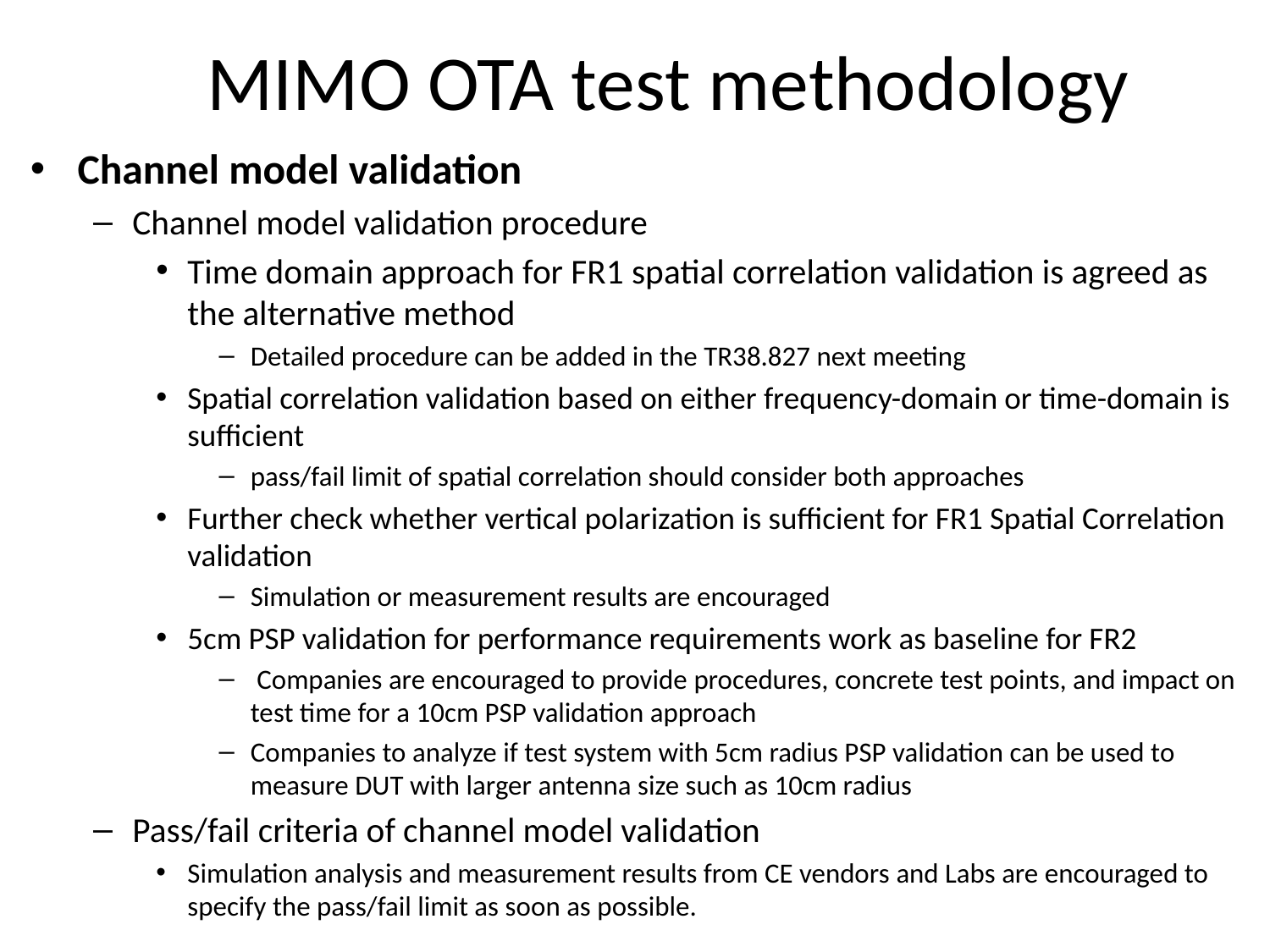

# MIMO OTA test methodology
Channel model validation
Channel model validation procedure
Time domain approach for FR1 spatial correlation validation is agreed as the alternative method
Detailed procedure can be added in the TR38.827 next meeting
Spatial correlation validation based on either frequency-domain or time-domain is sufficient
pass/fail limit of spatial correlation should consider both approaches
Further check whether vertical polarization is sufficient for FR1 Spatial Correlation validation
Simulation or measurement results are encouraged
5cm PSP validation for performance requirements work as baseline for FR2
 Companies are encouraged to provide procedures, concrete test points, and impact on test time for a 10cm PSP validation approach
Companies to analyze if test system with 5cm radius PSP validation can be used to measure DUT with larger antenna size such as 10cm radius
Pass/fail criteria of channel model validation
Simulation analysis and measurement results from CE vendors and Labs are encouraged to specify the pass/fail limit as soon as possible.